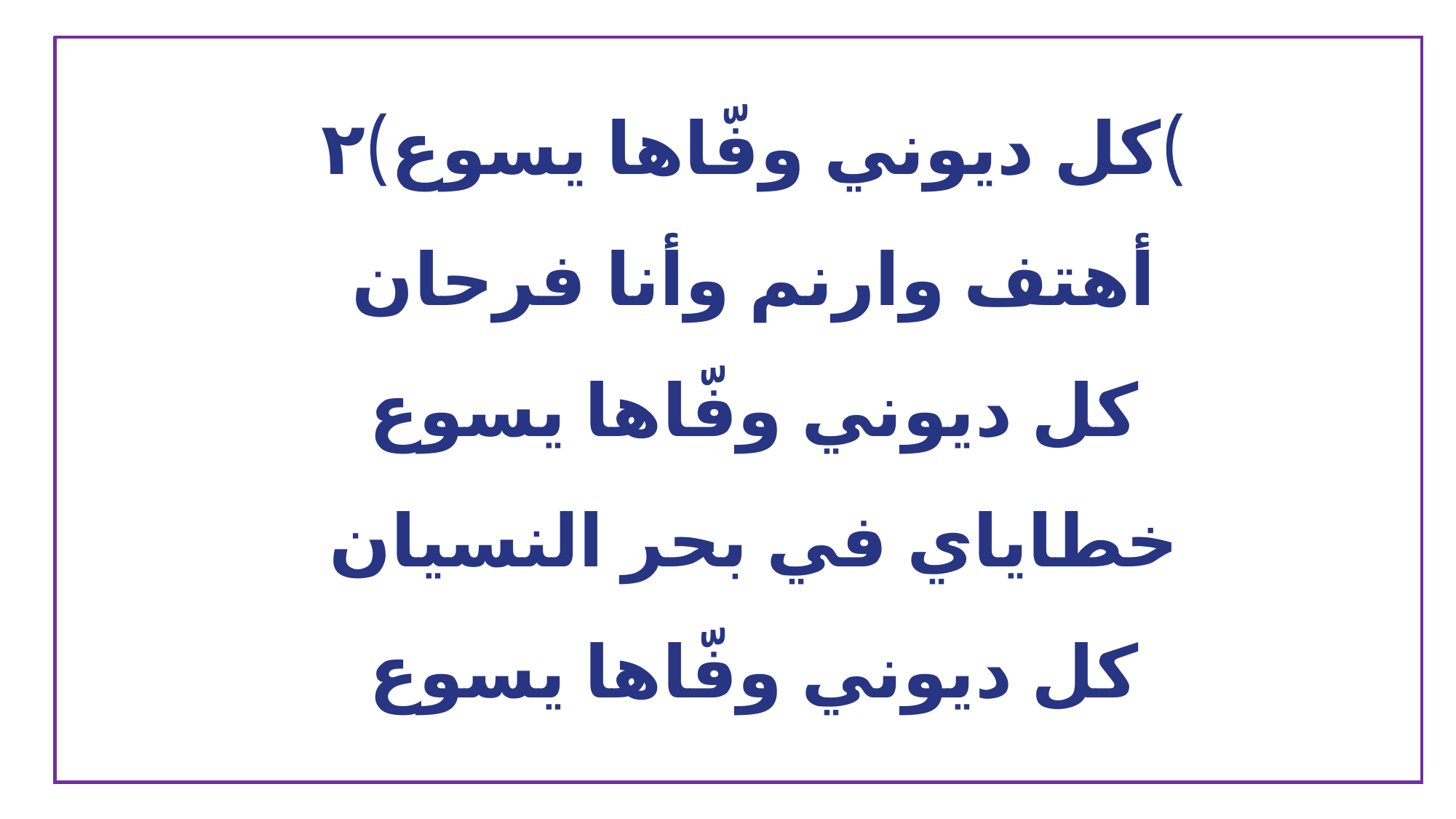

)كل ديوني وفّاها يسوع)٢
أهتف وارنم وأنا فرحان
كل ديوني وفّاها يسوع
خطاياي في بحر النسيان
كل ديوني وفّاها يسوع